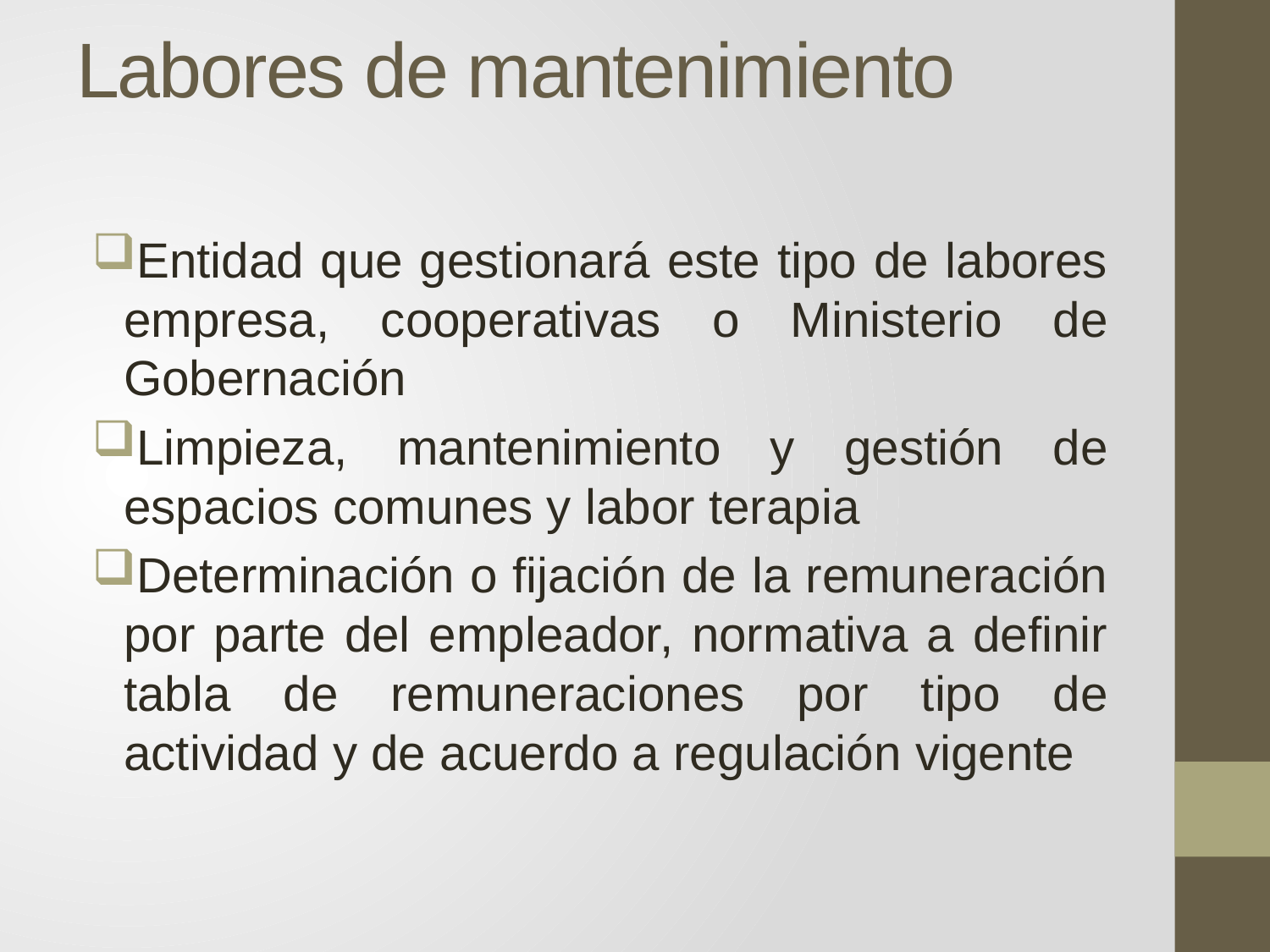

# Labores de mantenimiento
Entidad que gestionará este tipo de labores empresa, cooperativas o Ministerio de Gobernación
Limpieza, mantenimiento y gestión de espacios comunes y labor terapia
Determinación o fijación de la remuneración por parte del empleador, normativa a definir tabla de remuneraciones por tipo de actividad y de acuerdo a regulación vigente